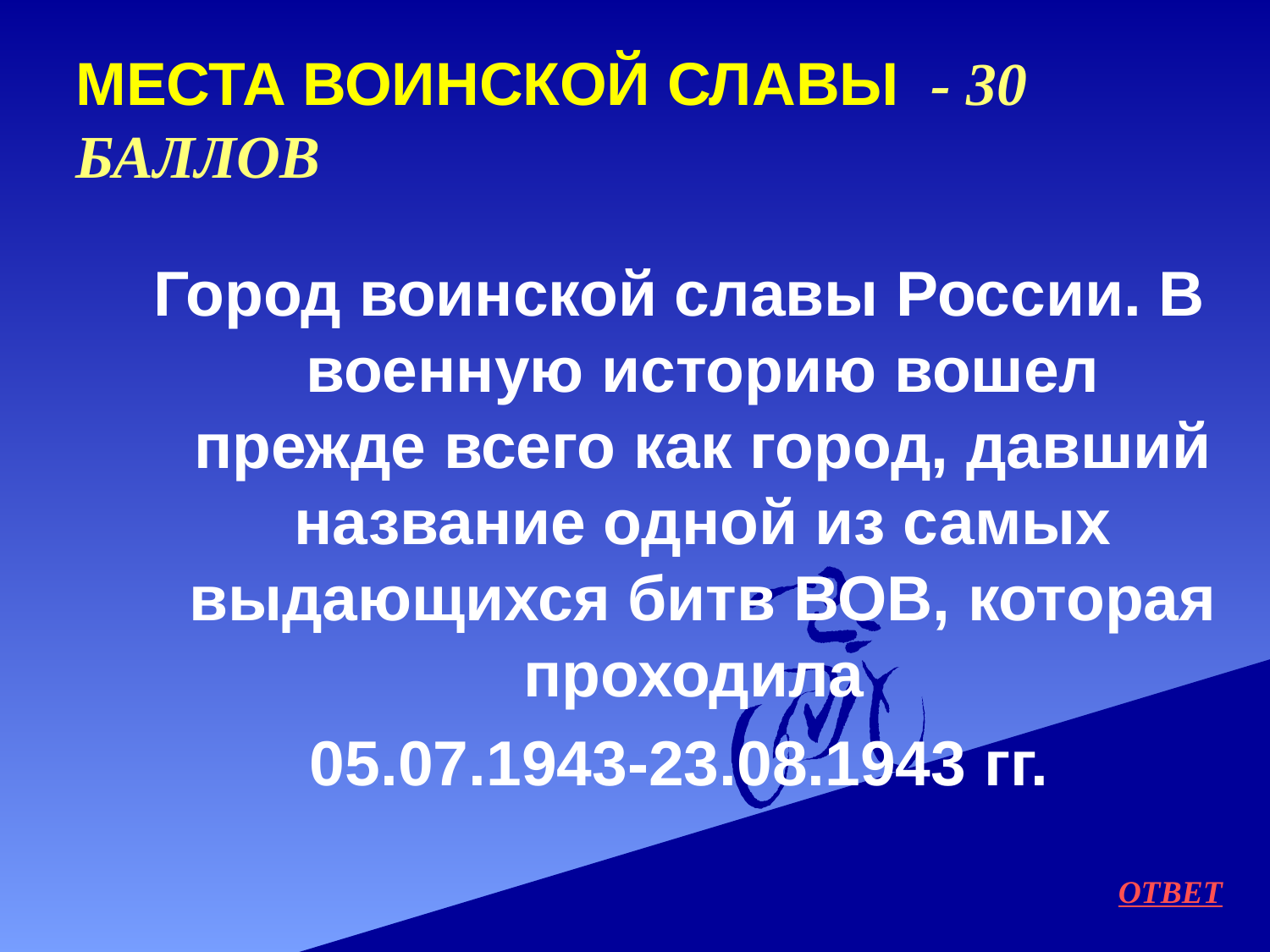

# Места Воинской славы  - 30 баллов
Город воинской славы России. В военную историю вошел прежде всего как город, давший название одной из самых выдающихся битв ВОВ, которая проходила
05.07.1943-23.08.1943 гг.
ОТВЕТ